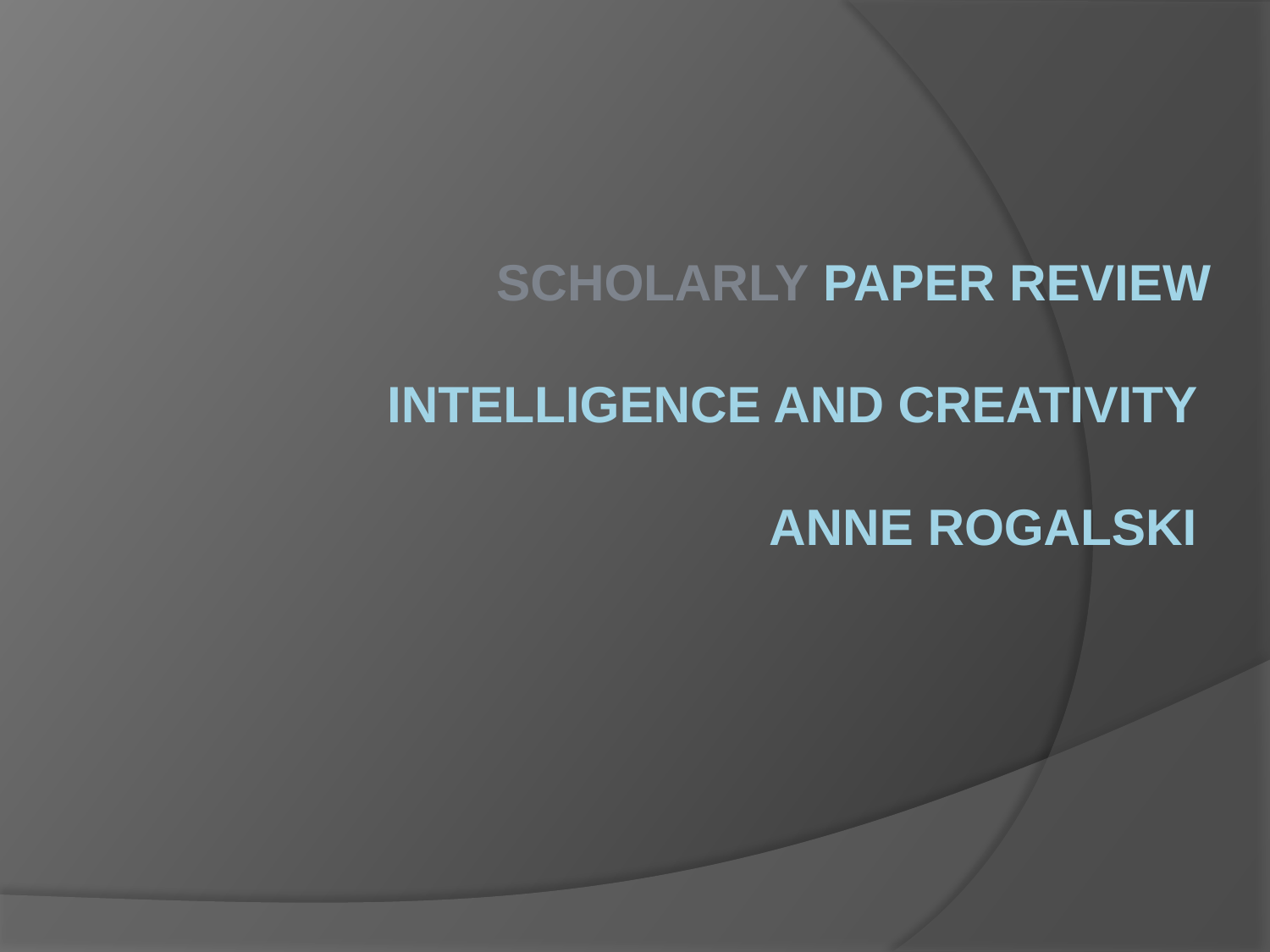

# Scholarly Paper review intelligence and creativity anne rogalski